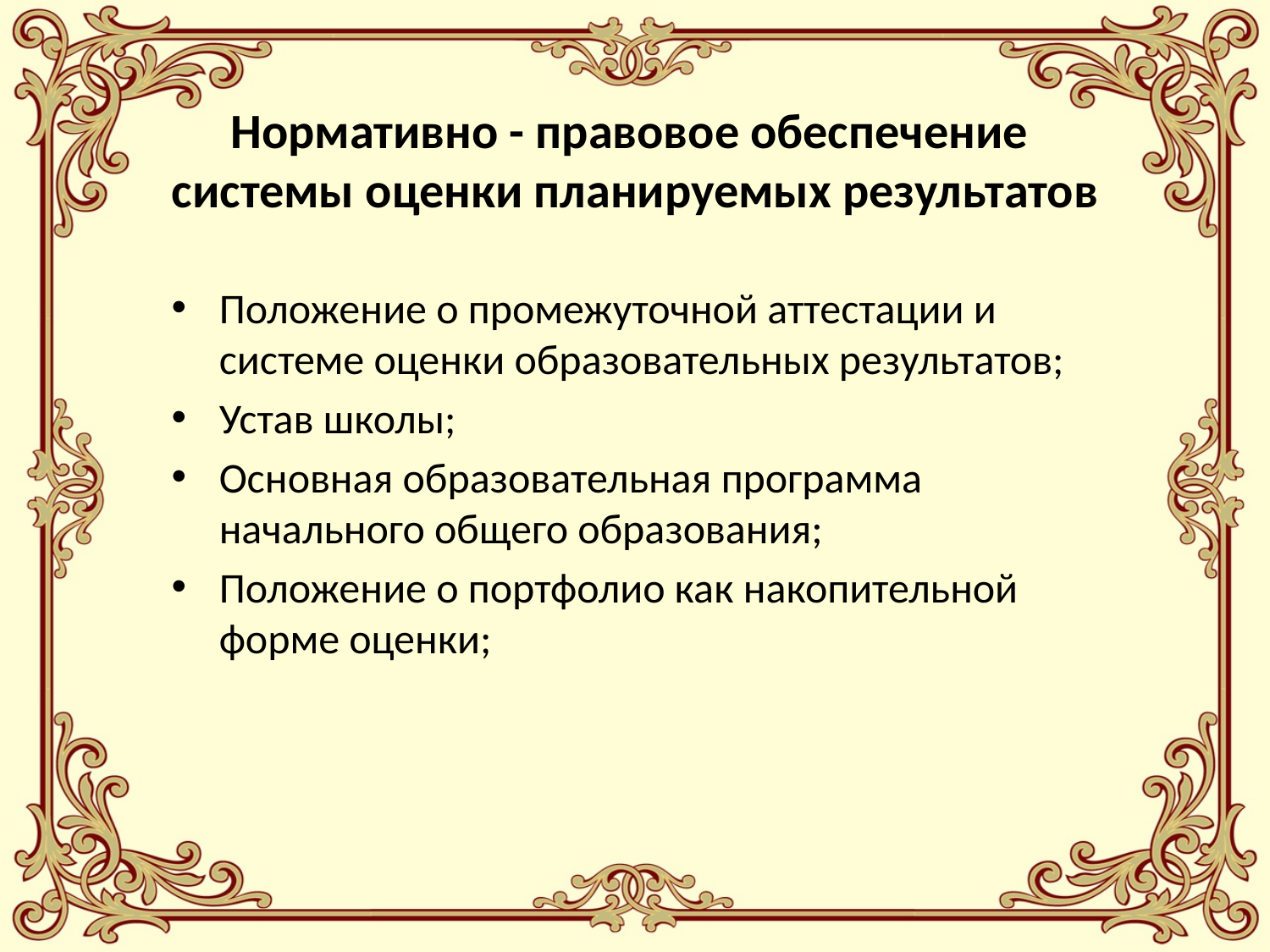

# Нормативно - правовое обеспечение системы оценки планируемых результатов
Положение о промежуточной аттестации и системе оценки образовательных результатов;
Устав школы;
Основная образовательная программа начального общего образования;
Положение о портфолио как накопительной форме оценки;